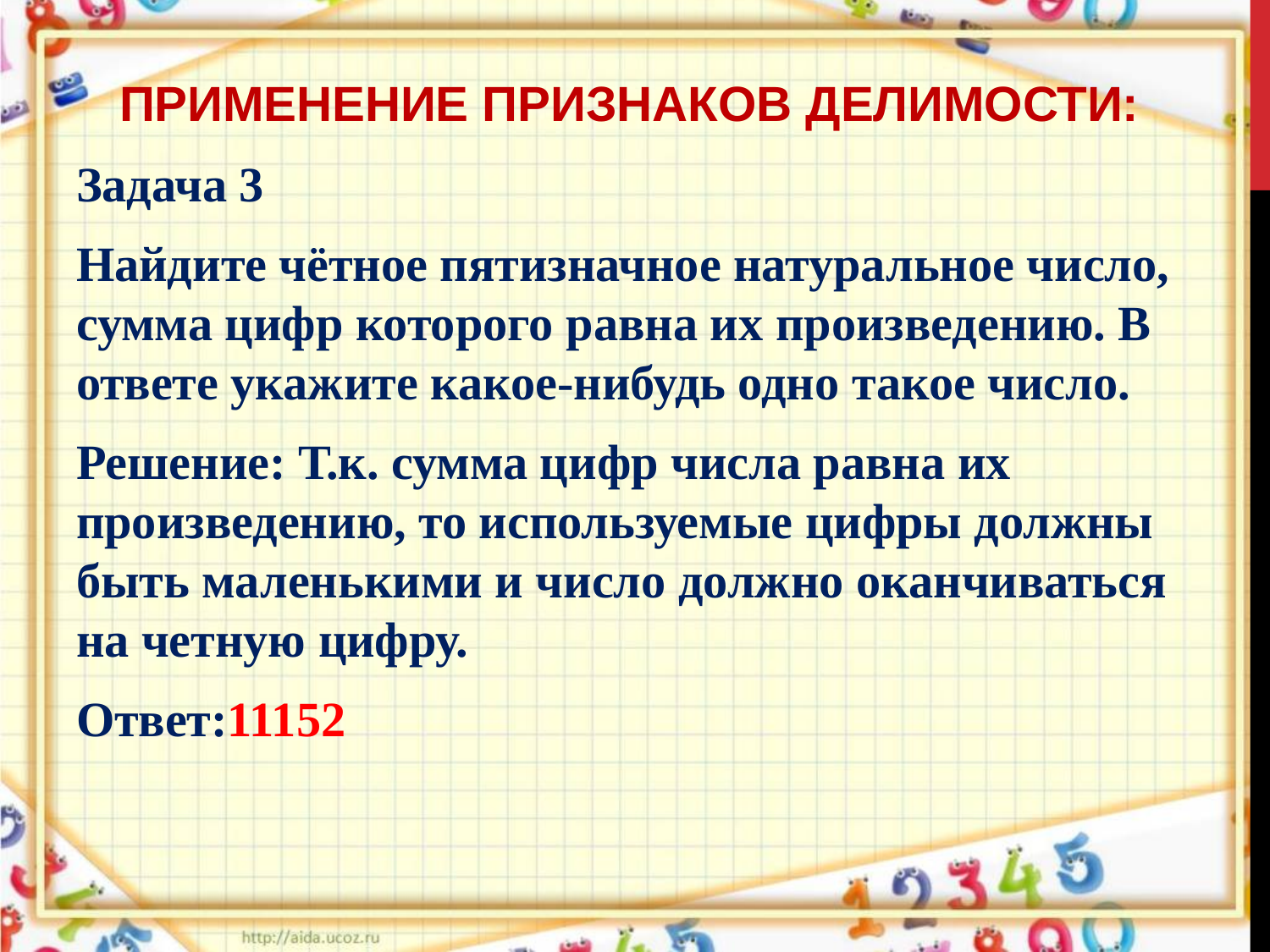

ПРИМЕНЕНИЕ ПРИЗНАКОВ ДЕЛИМОСТИ:
Задача 3
Найдите чётное пятизначное натуральное число, сумма цифр которого равна их произведению. В ответе укажите какое­-нибудь одно такое число.
Решение: Т.к. сумма цифр числа равна их произведению, то используемые цифры должны быть маленькими и число должно оканчиваться на четную цифру.
Ответ:11152